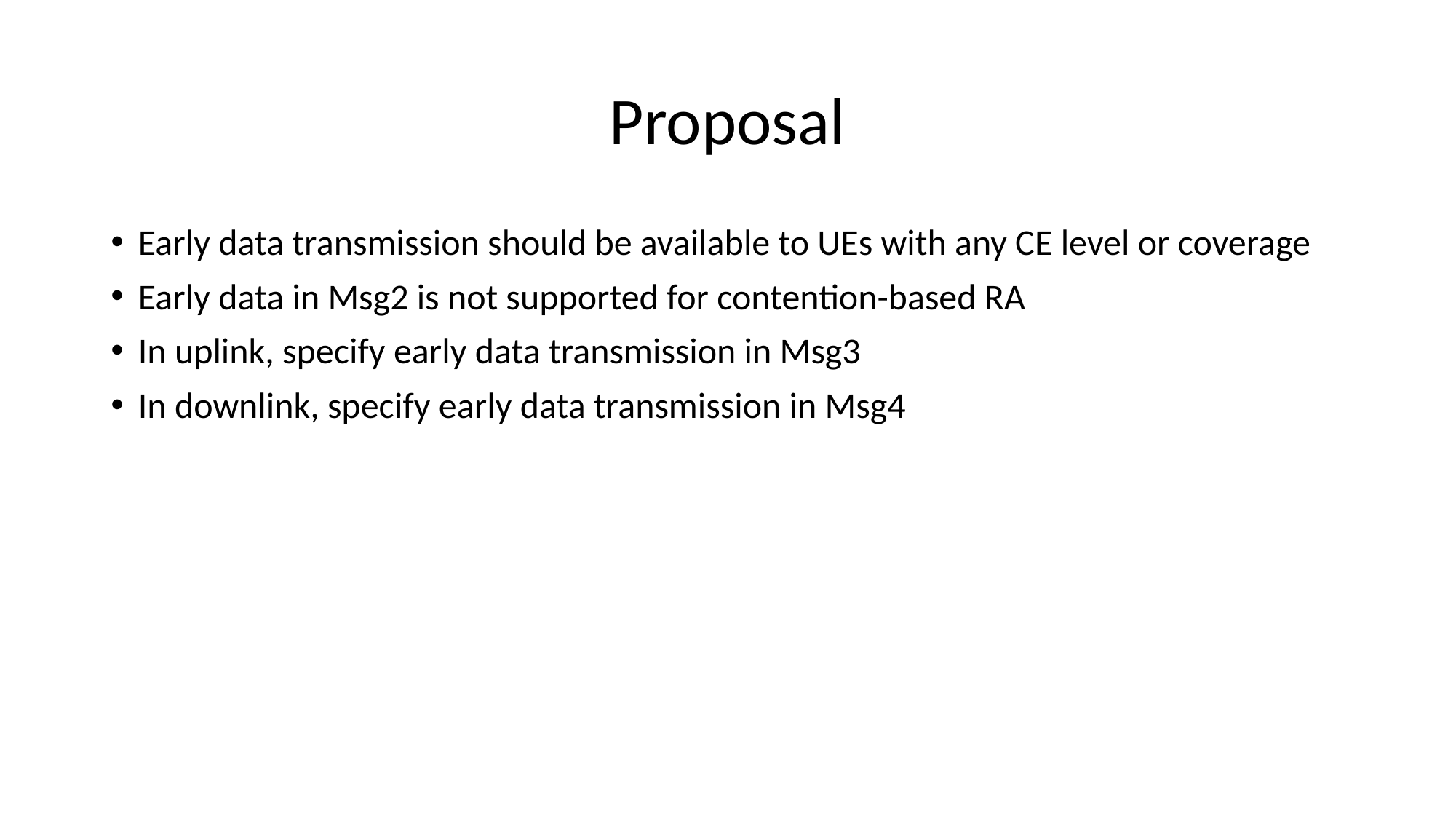

# Proposal
Early data transmission should be available to UEs with any CE level or coverage
Early data in Msg2 is not supported for contention-based RA
In uplink, specify early data transmission in Msg3
In downlink, specify early data transmission in Msg4